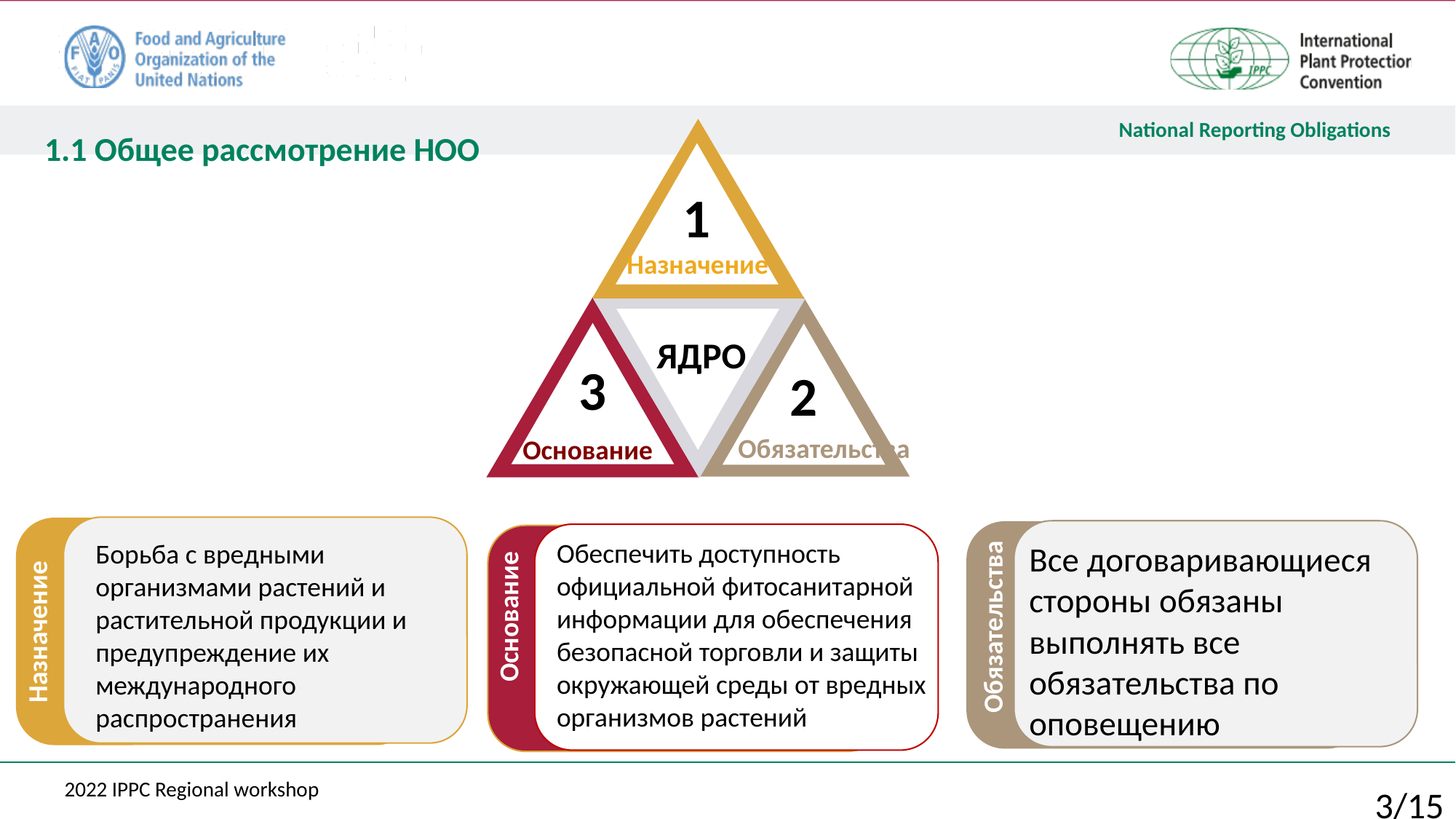

1.1 Общее рассмотрение НОО

1
Назначение
ЯДРО
3
2
Обязательства
Основание

Обеспечить доступность официальной фитосанитарной информации для обеспечения безопасной торговли и защиты окружающей среды от вредных организмов растений
Борьба с вредными организмами растений и растительной продукции и предупреждение их международного распространения
Все договаривающиеся стороны обязаны выполнять все обязательства по оповещению
Основание
Обязательства
Назначение
3/15